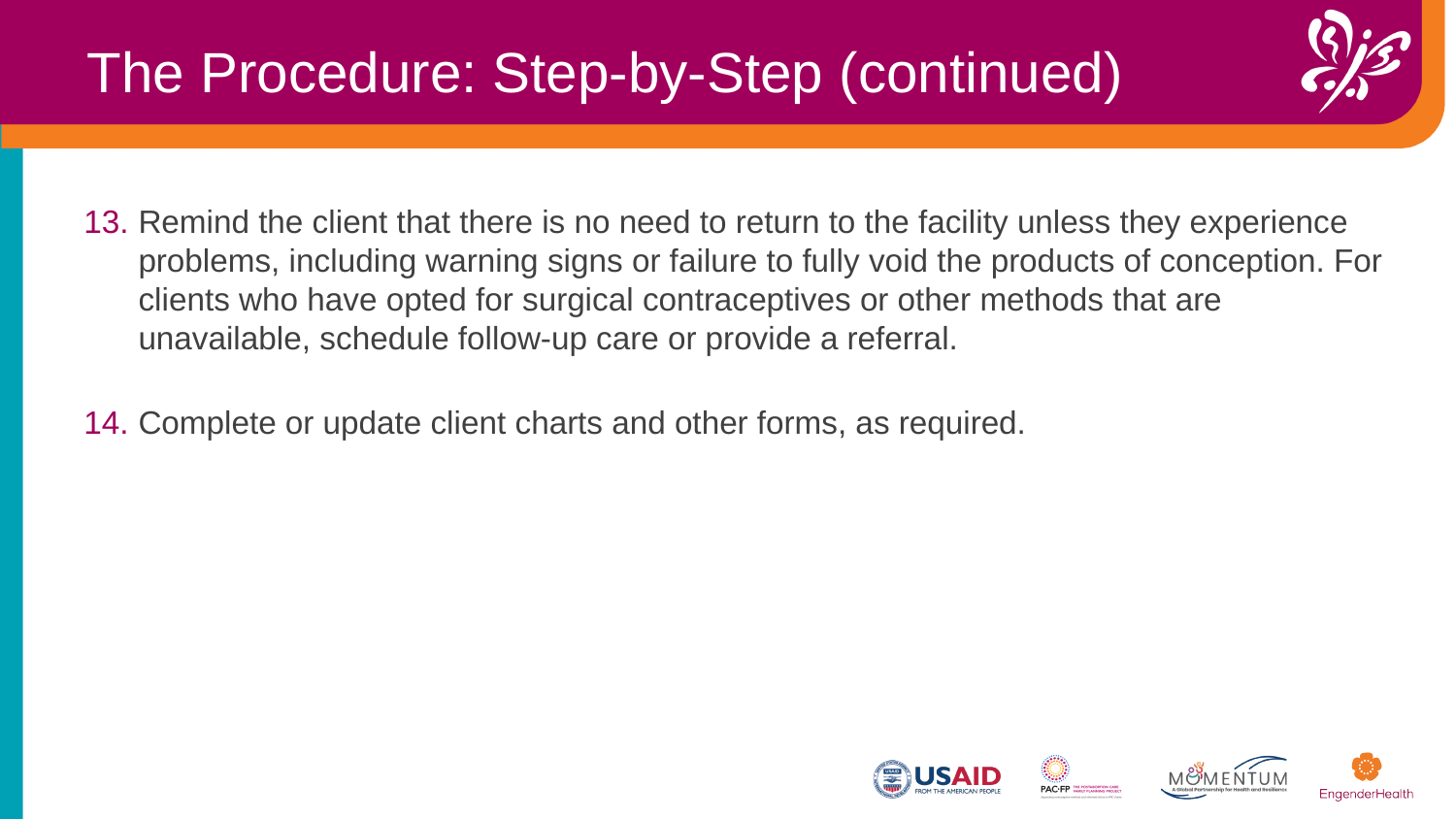

The Procedure: Step-by-Step (continued)
Remind the client that there is no need to return to the facility unless they experience problems, including warning signs or failure to fully void the products of conception. For clients who have opted for surgical contraceptives or other methods that are unavailable, schedule follow-up care or provide a referral.
Complete or update client charts and other forms, as required.